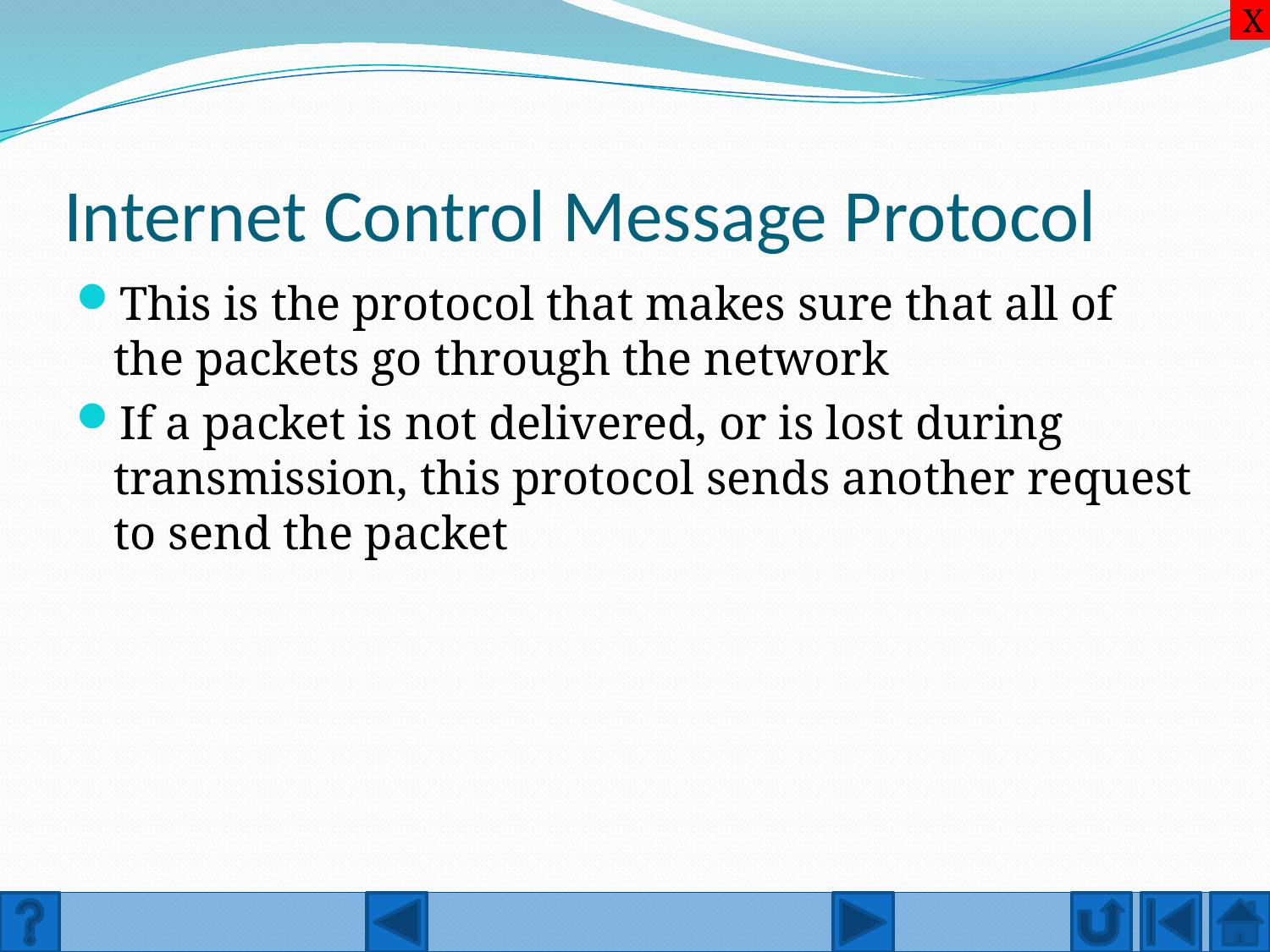

X
# Internet Control Message Protocol
This is the protocol that makes sure that all of the packets go through the network
If a packet is not delivered, or is lost during transmission, this protocol sends another request to send the packet